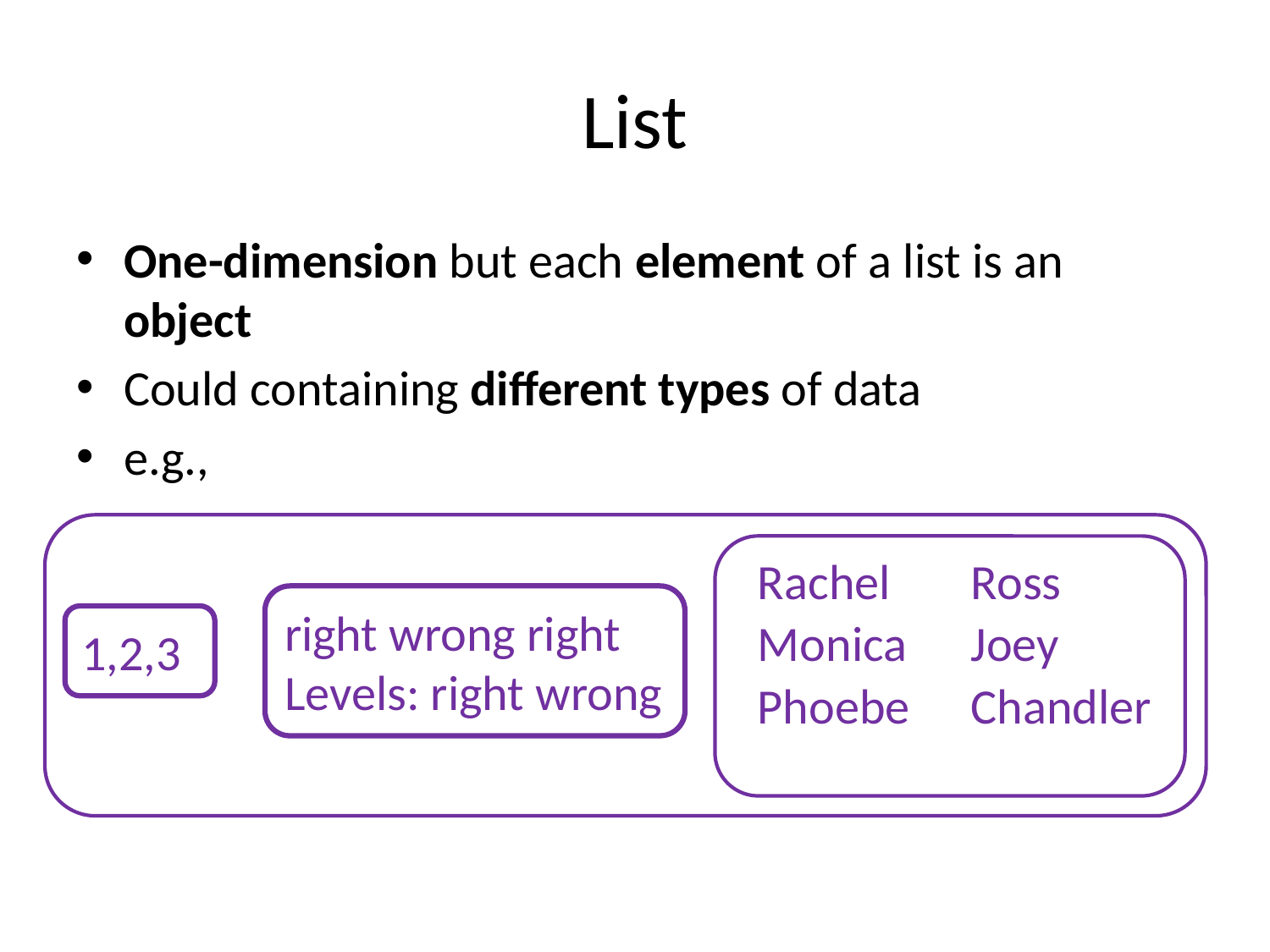

# List
One-dimension but each element of a list is an object
Could containing different types of data
e.g.,

| Rachel | Ross |
| --- | --- |
| Monica | Joey |
| Phoebe | Chandler |
right wrong right
Levels: right wrong
1,2,3